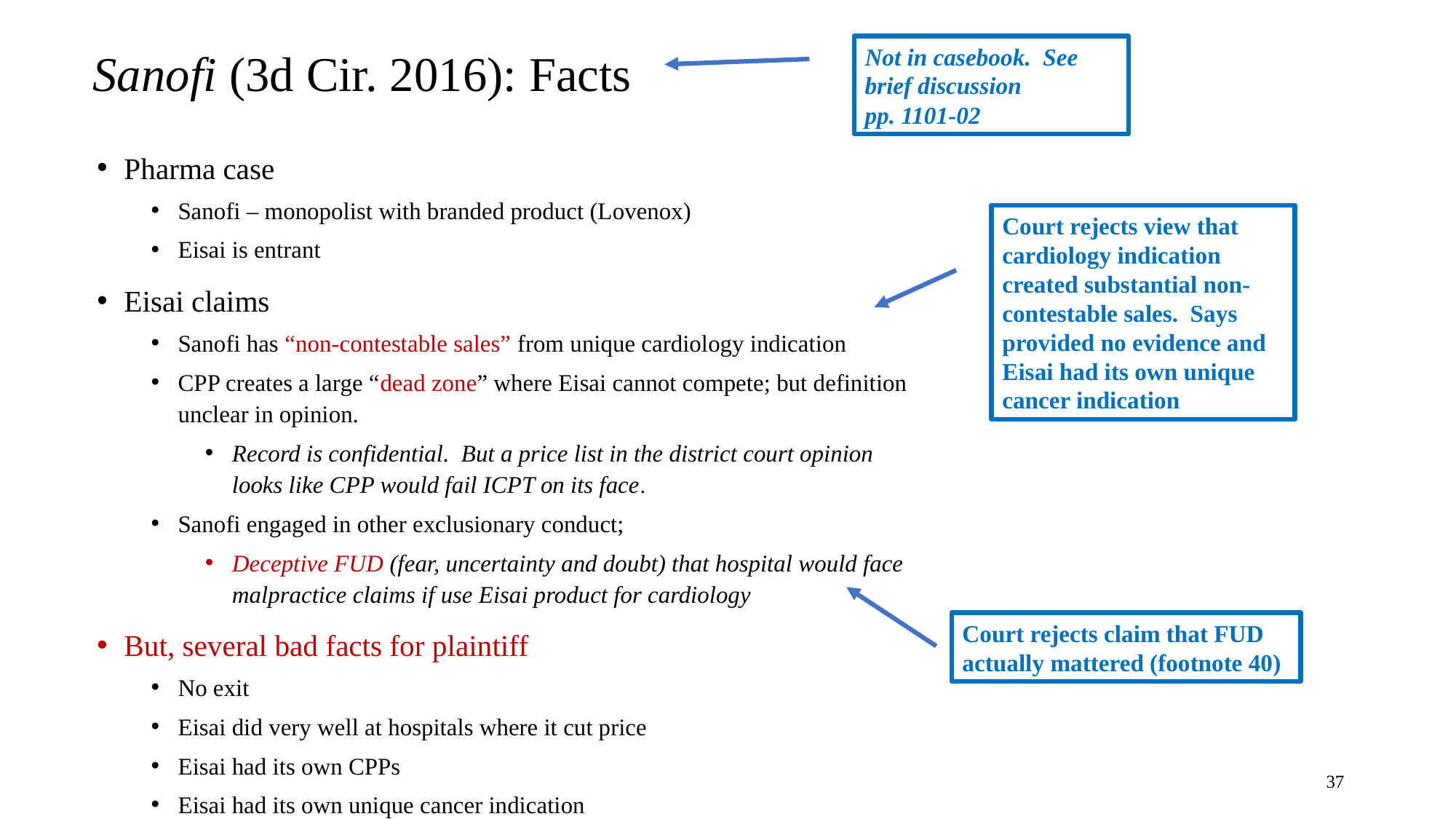

# Sanofi (3d Cir. 2016): Facts
Not in casebook.  See brief discussion           pp. 1101-02
Pharma case
Sanofi – monopolist with branded product (Lovenox)
Eisai is entrant
Eisai claims
Sanofi has “non-contestable sales” from unique cardiology indication
CPP creates a large “dead zone” where Eisai cannot compete; but definition unclear in opinion.
Record is confidential.  But a price list in the district court opinion looks like CPP would fail ICPT on its face.
Sanofi engaged in other exclusionary conduct;
Deceptive FUD (fear, uncertainty and doubt) that hospital would face malpractice claims if use Eisai product for cardiology
But, several bad facts for plaintiff
No exit
Eisai did very well at hospitals where it cut price
Eisai had its own CPPs
Eisai had its own unique cancer indication

Court rejects view that cardiology indication created substantial non-contestable sales.  Says provided no evidence and Eisai had its own unique cancer indication
Court rejects claim that FUD actually mattered (footnote 40)
37